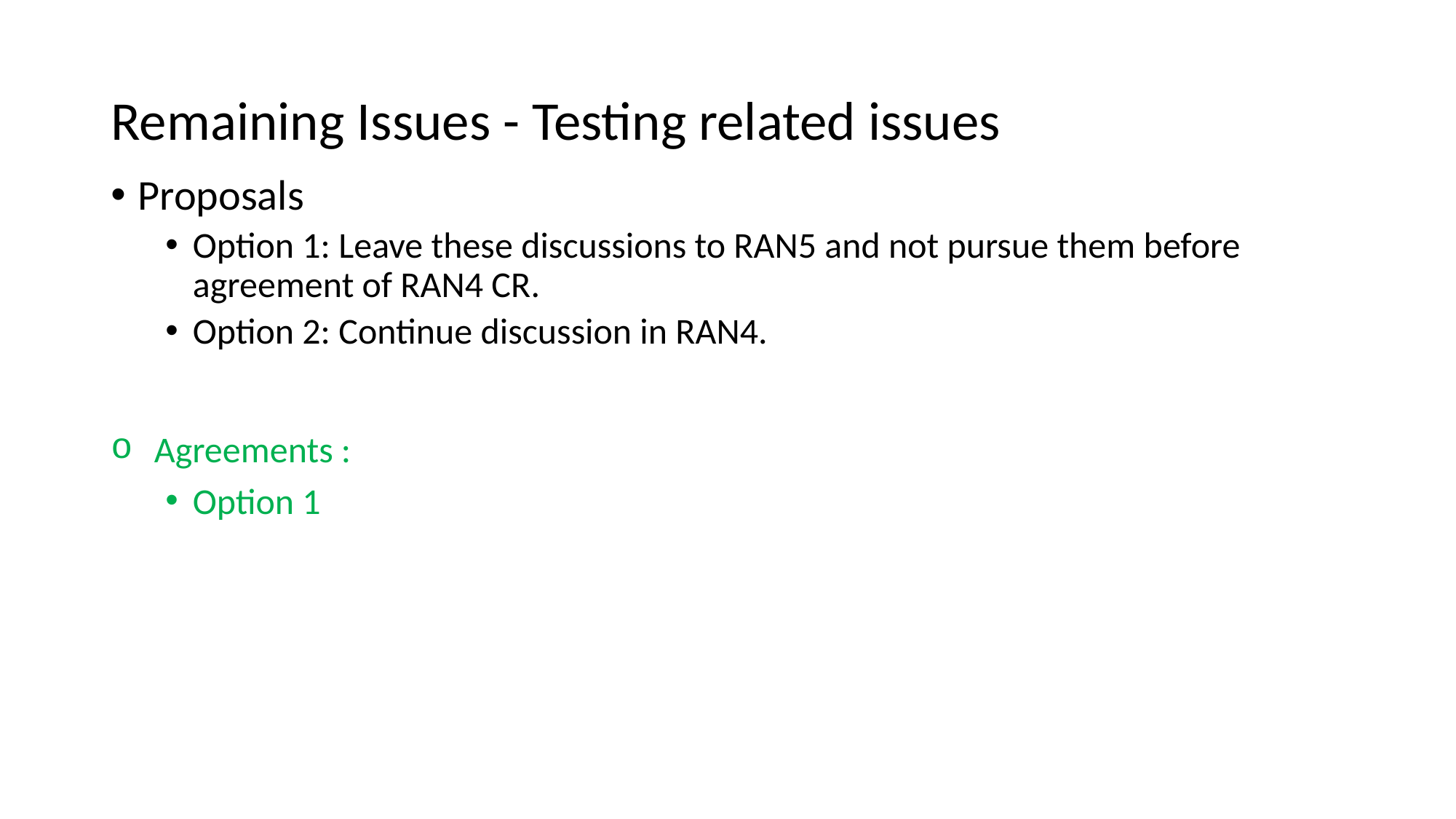

# Remaining Issues - Testing related issues
Proposals
Option 1: Leave these discussions to RAN5 and not pursue them before agreement of RAN4 CR.
Option 2: Continue discussion in RAN4.

Agreements :
Option 1